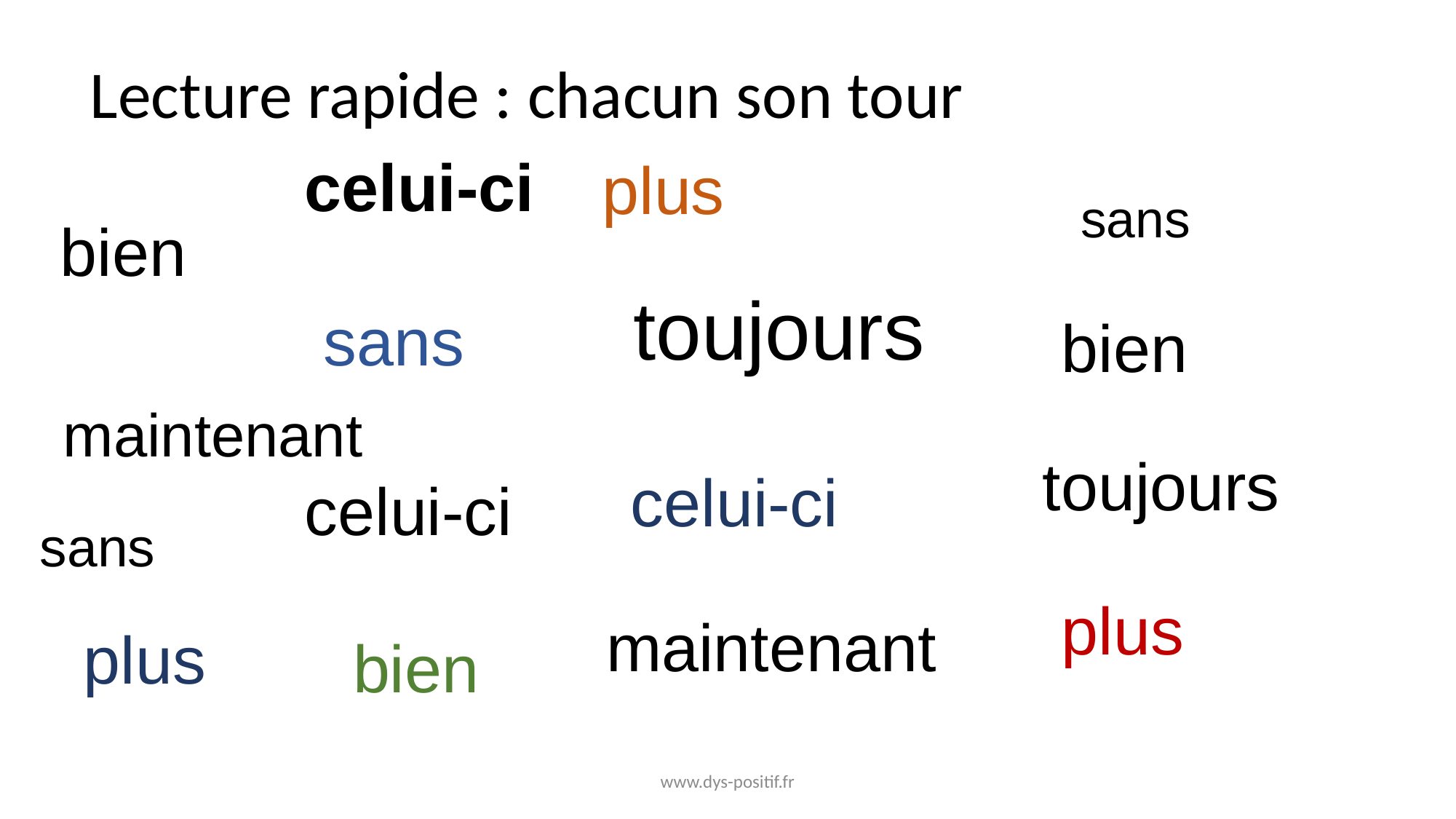

# Lecture rapide : chacun son tour
celui-ci
plus
sans
bien
toujours
sans
bien
maintenant
toujours
celui-ci
celui-ci
sans
plus
maintenant
plus
bien
www.dys-positif.fr